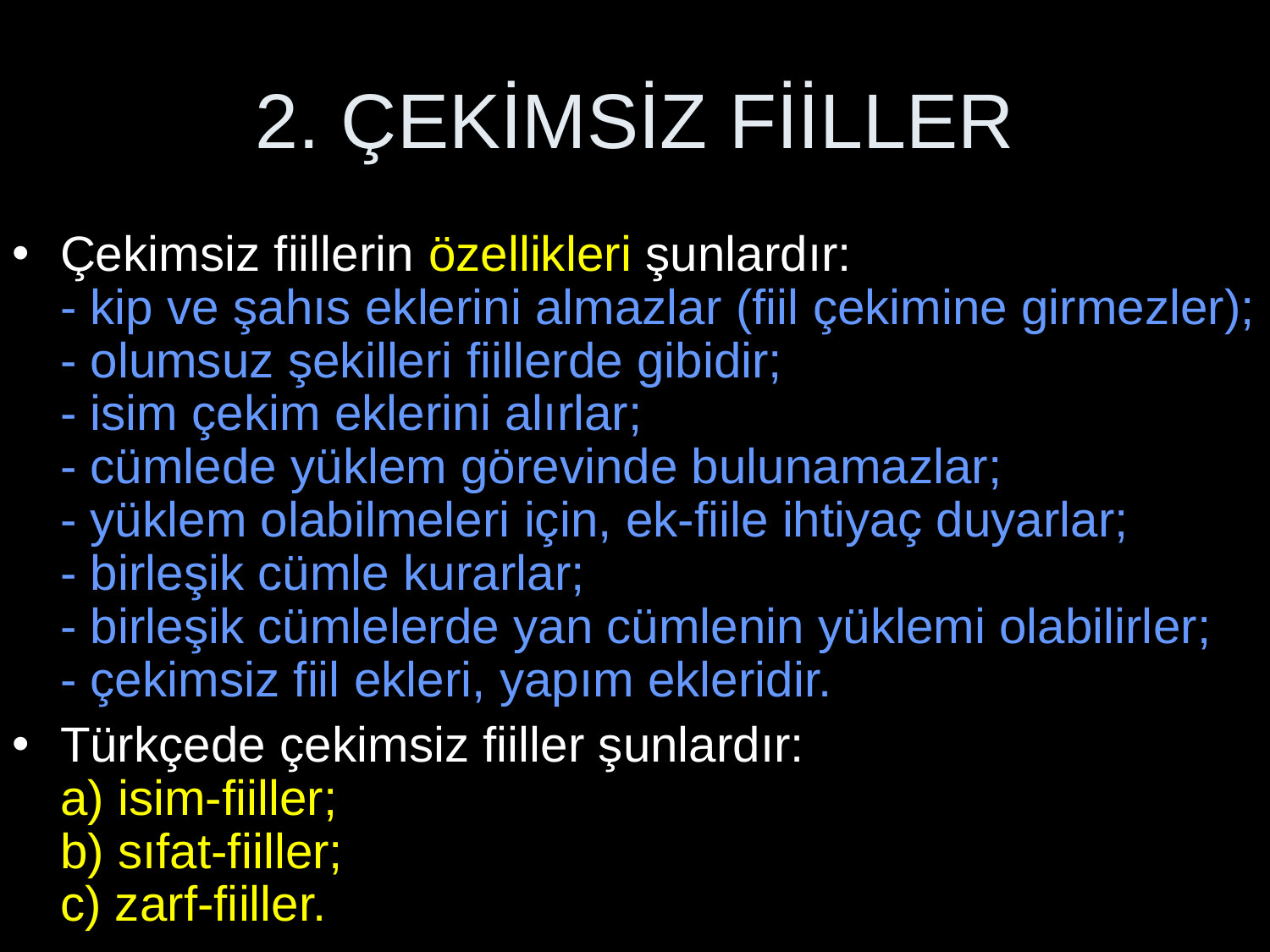

# 2. ÇEKİMSİZ FİİLLER
Çekimsiz fiillerin özellikleri şunlardır:
- kip ve şahıs eklerini almazlar (fiil çekimine girmezler);
- olumsuz şekilleri fiillerde gibidir;
- isim çekim eklerini alırlar;
- cümlede yüklem görevinde bulunamazlar;
- yüklem olabilmeleri için, ek-fiile ihtiyaç duyarlar;
- birleşik cümle kurarlar;
- birleşik cümlelerde yan cümlenin yüklemi olabilirler;
- çekimsiz fiil ekleri, yapım ekleridir.
Türkçede çekimsiz fiiller şunlardır:
a) isim-fiiller;
b) sıfat-fiiller;
c) zarf-fiiller.